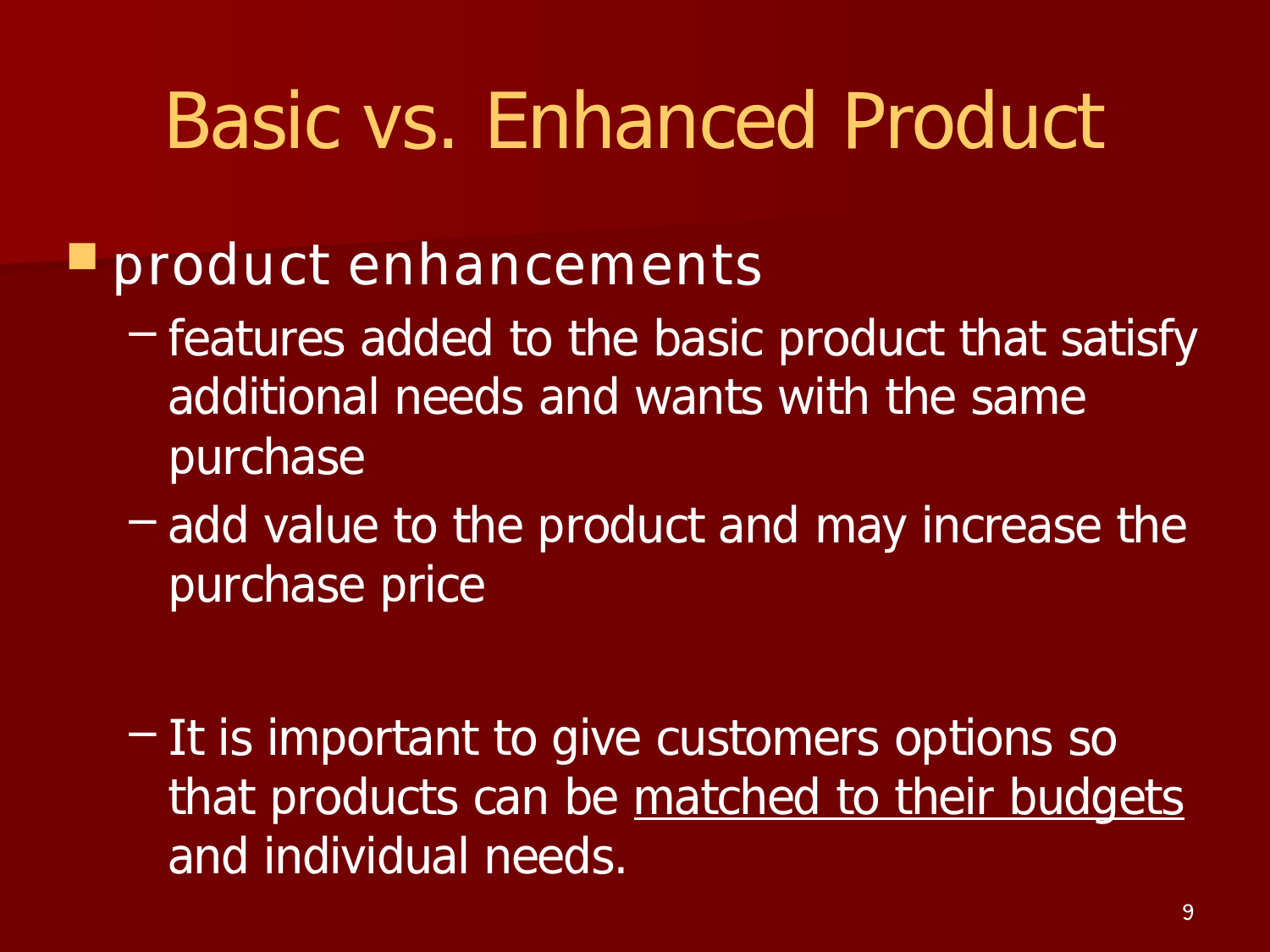

# Basic vs. Enhanced Product
product enhancements
features added to the basic product that satisfy additional needs and wants with the same purchase
add value to the product and may increase the purchase price

It is important to give customers options so that products can be matched to their budgets and individual needs.

9